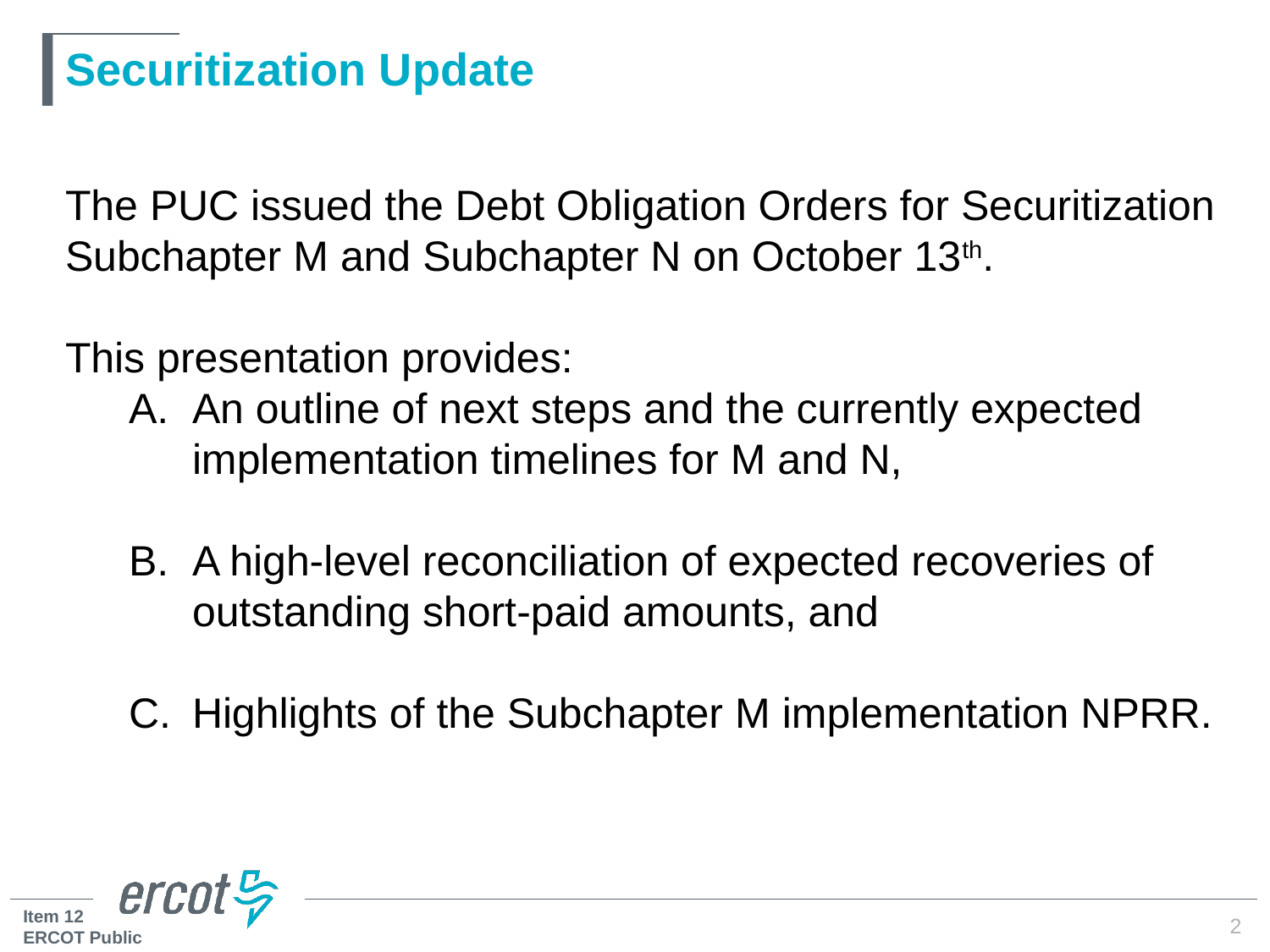

# Securitization Update
The PUC issued the Debt Obligation Orders for Securitization Subchapter M and Subchapter N on October 13th.

This presentation provides:
An outline of next steps and the currently expected implementation timelines for M and N,

A high-level reconciliation of expected recoveries of outstanding short-paid amounts, and

Highlights of the Subchapter M implementation NPRR.
2